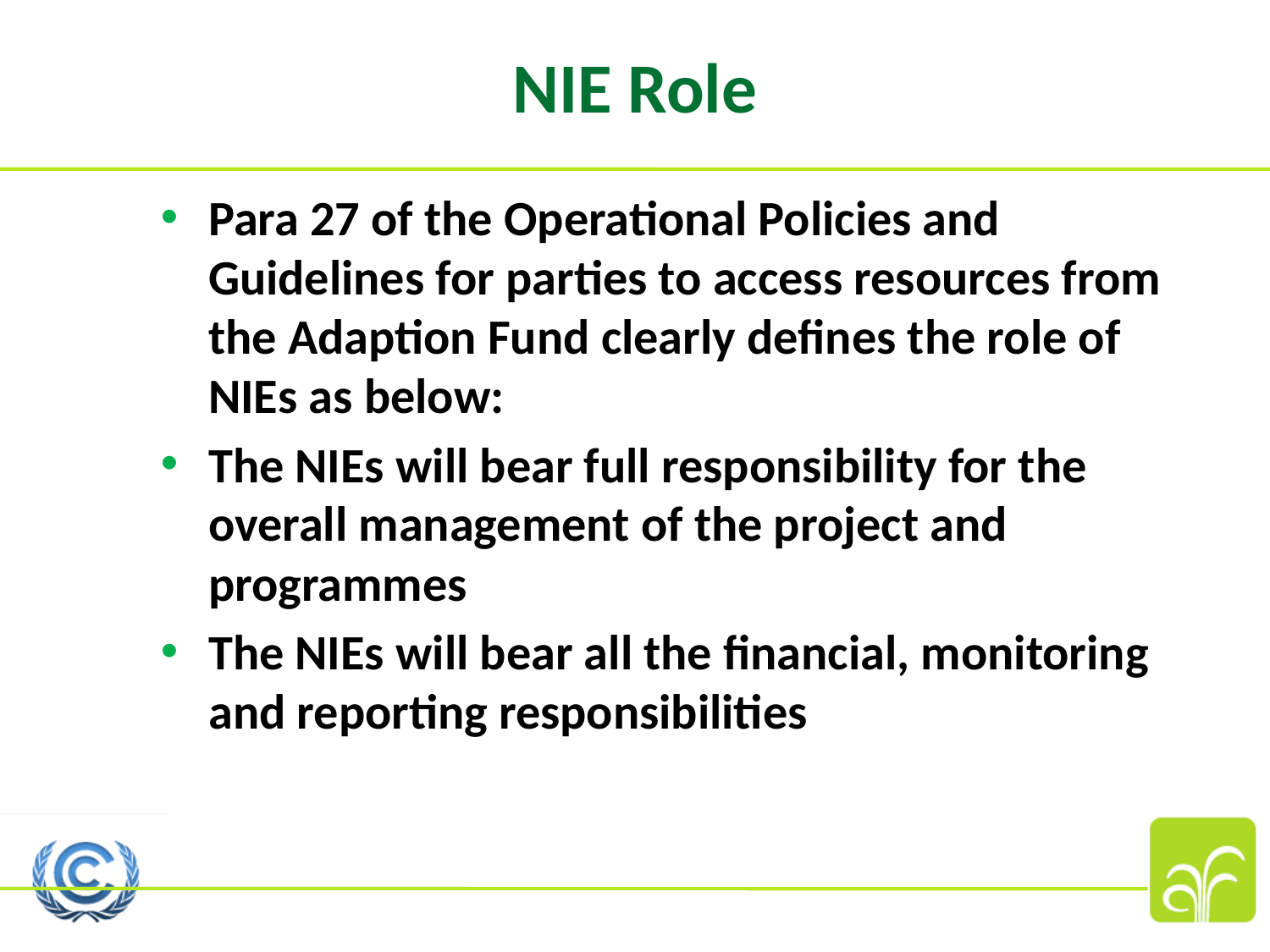

# NIE Role
Para 27 of the Operational Policies and Guidelines for parties to access resources from the Adaption Fund clearly defines the role of NIEs as below:
The NIEs will bear full responsibility for the overall management of the project and programmes
The NIEs will bear all the financial, monitoring and reporting responsibilities